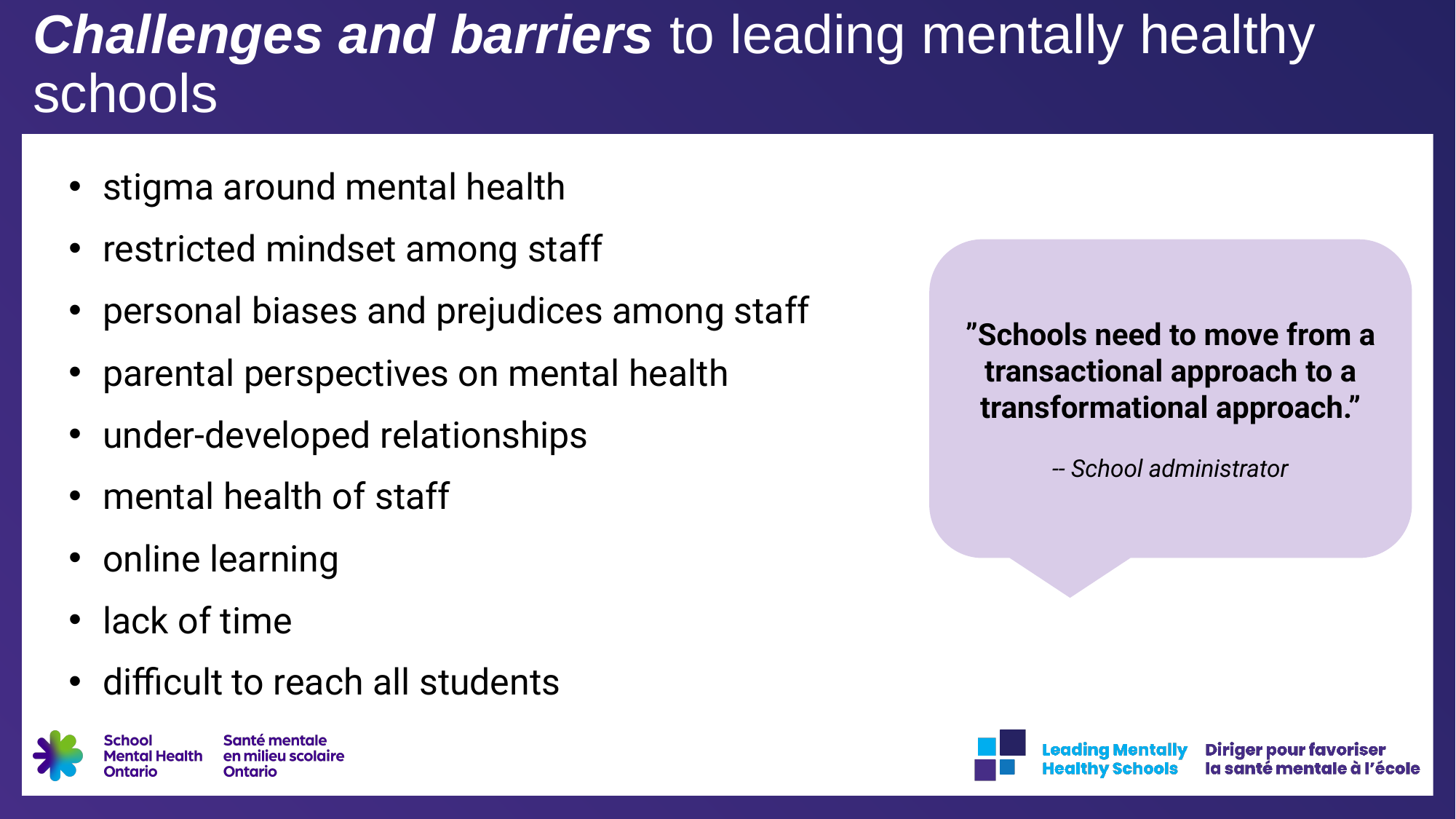

# Challenges and barriers to leading mentally healthy schools
stigma around mental health
restricted mindset among staff
personal biases and prejudices among staff
parental perspectives on mental health
under-developed relationships
mental health of staff
online learning
lack of time
difficult to reach all students
”Schools need to move from a transactional approach to a transformational approach.”

-- School administrator